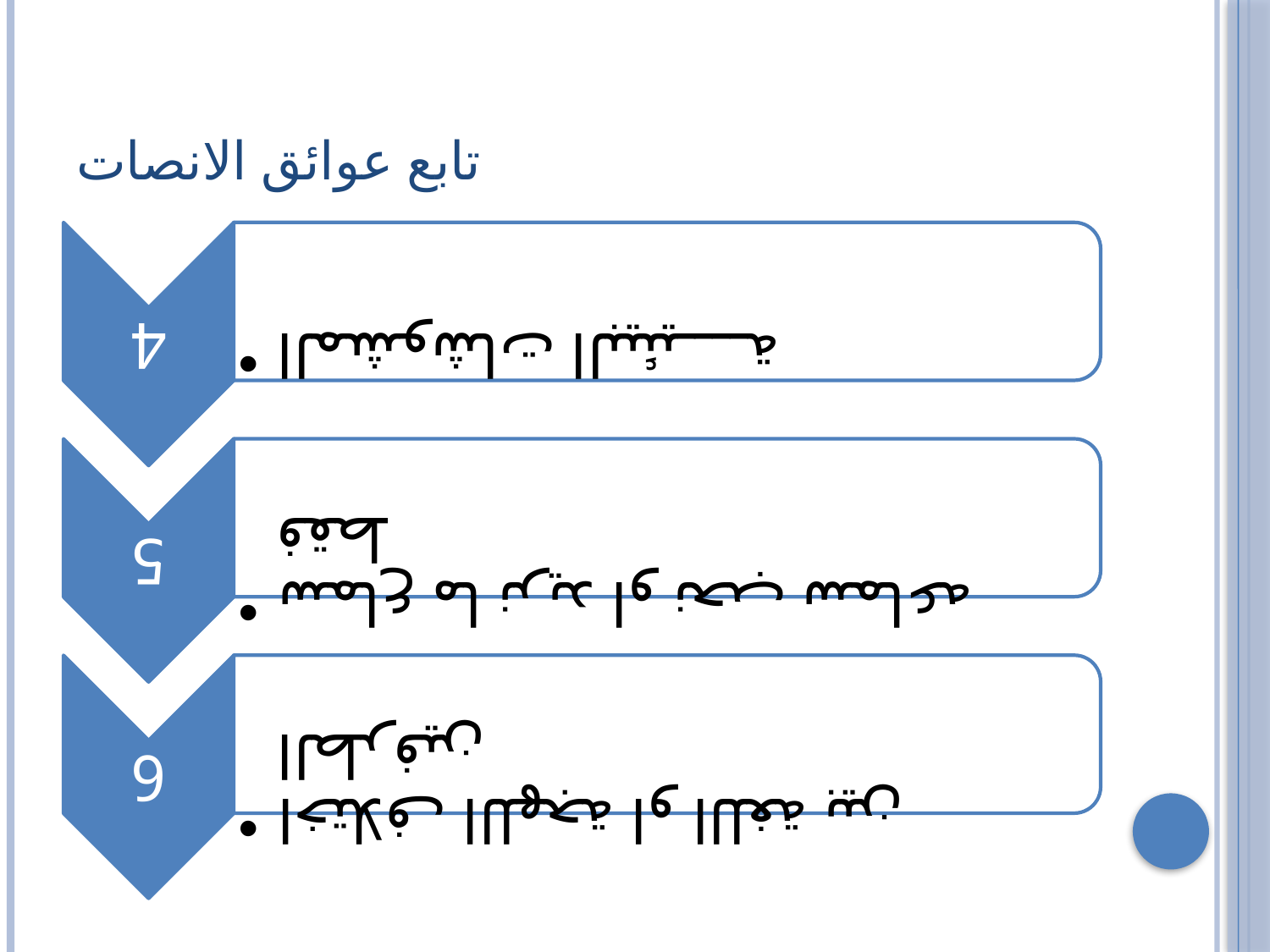

# تابع عوائق الانصات
4
المشوشات البيئيــــة

5
سماع ما نريد او نحب سماعه فقط

6
اختلاف اللهجة او اللغة بين الطرفين